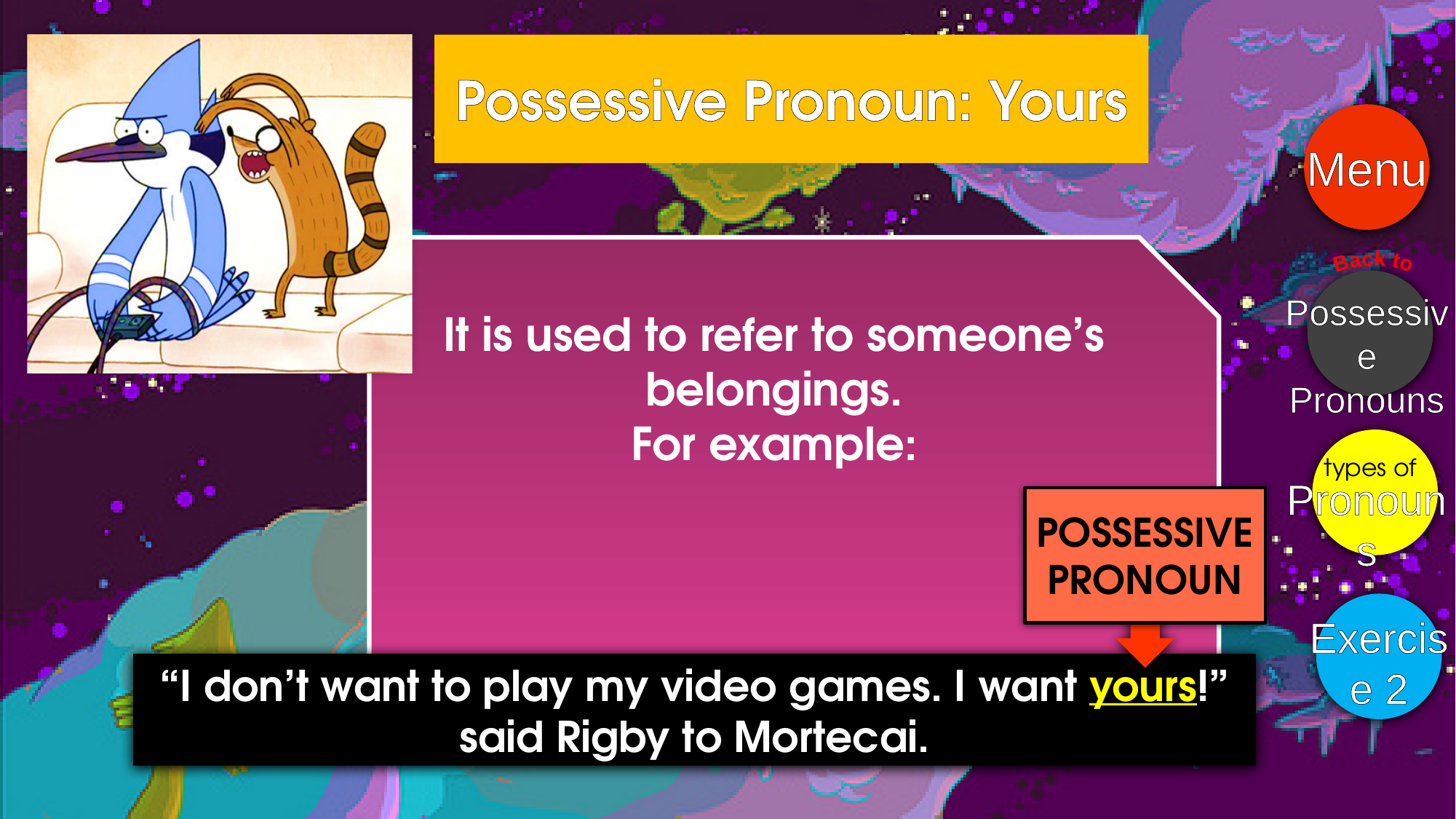

Possessive Pronoun: Yours

Menu

It is used to refer to someone’s belongings.
For example:

Back to

Possessive Pronouns

types of
Pronouns
POSSESSIVE PRONOUN

Exercise 2
“I don’t want to play my video games. I want yours!” said Rigby to Mortecai.